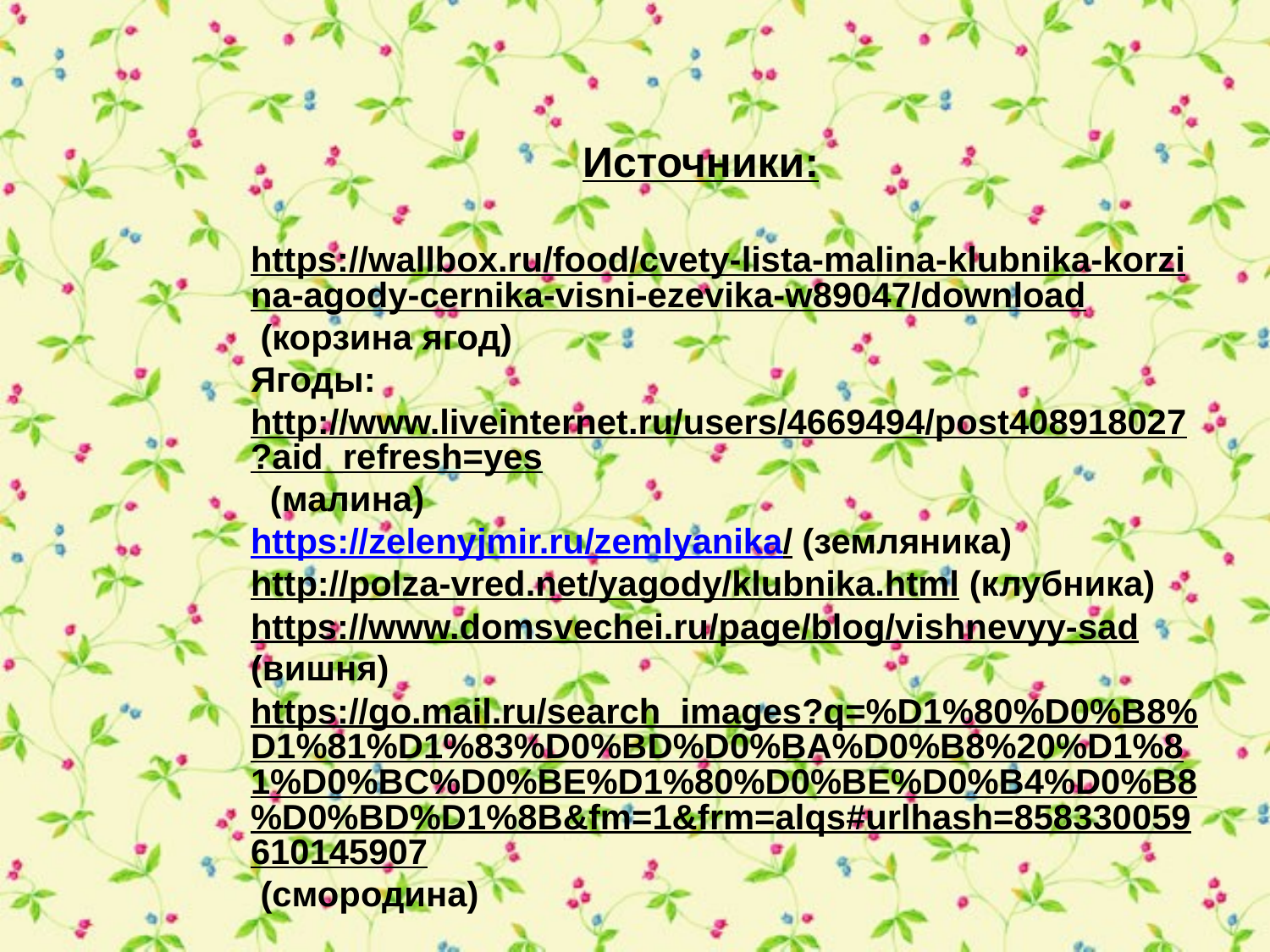

Источники:

https://wallbox.ru/food/cvety-lista-malina-klubnika-korzina-agody-cernika-visni-ezevika-w89047/download (корзина ягод)
Ягоды:
http://www.liveinternet.ru/users/4669494/post408918027?aid_refresh=yes  (малина)
https://zelenyjmir.ru/zemlyanika/ (земляника)
http://polza-vred.net/yagody/klubnika.html (клубника)
https://www.domsvechei.ru/page/blog/vishnevyy-sad (вишня)
https://go.mail.ru/search_images?q=%D1%80%D0%B8%D1%81%D1%83%D0%BD%D0%BA%D0%B8%20%D1%81%D0%BC%D0%BE%D1%80%D0%BE%D0%B4%D0%B8%D0%BD%D1%8B&fm=1&frm=alqs#urlhash=858330059610145907 (смородина)